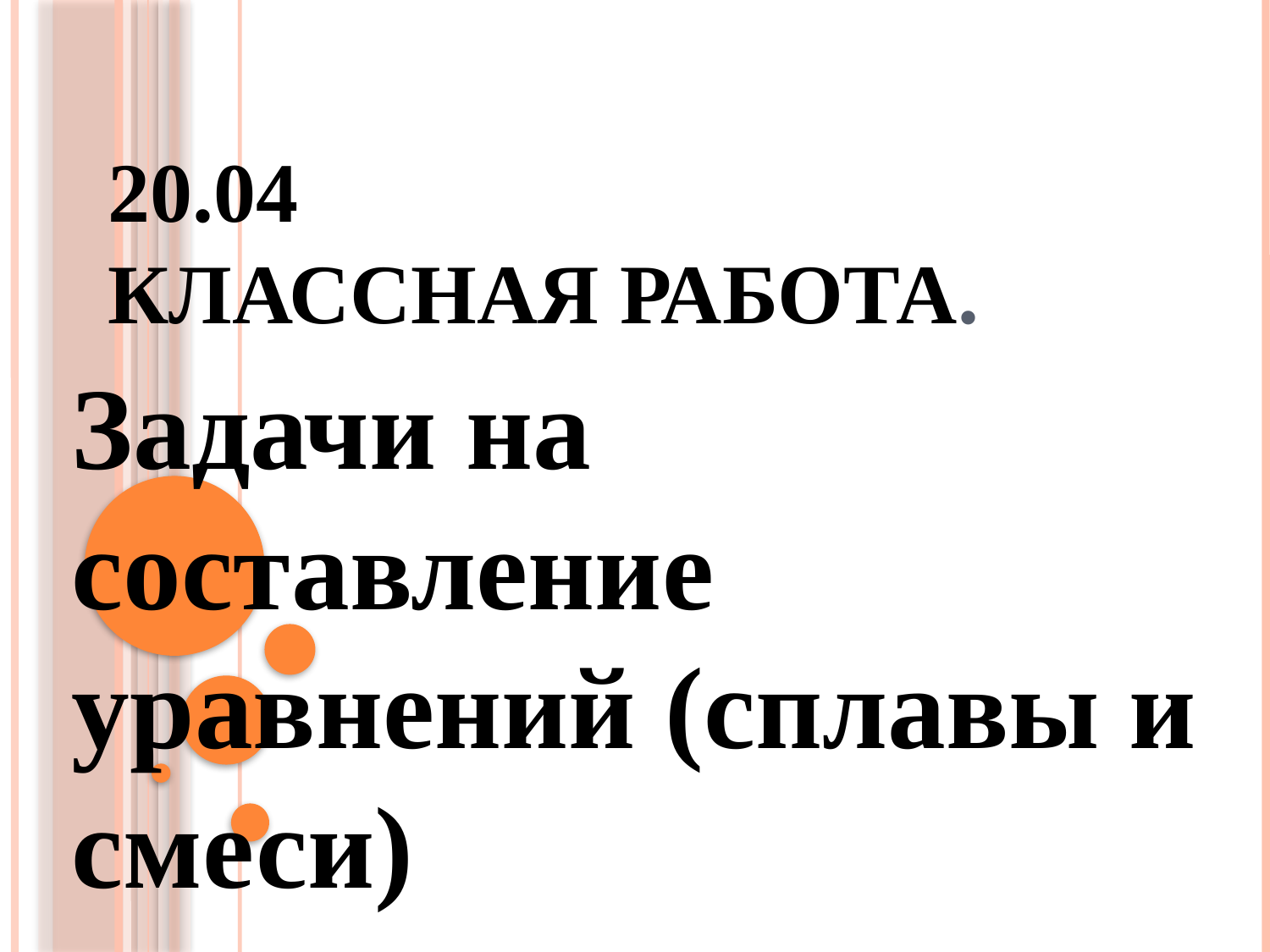

# 20.04 Классная работа.
Задачи на составление уравнений (сплавы и смеси)